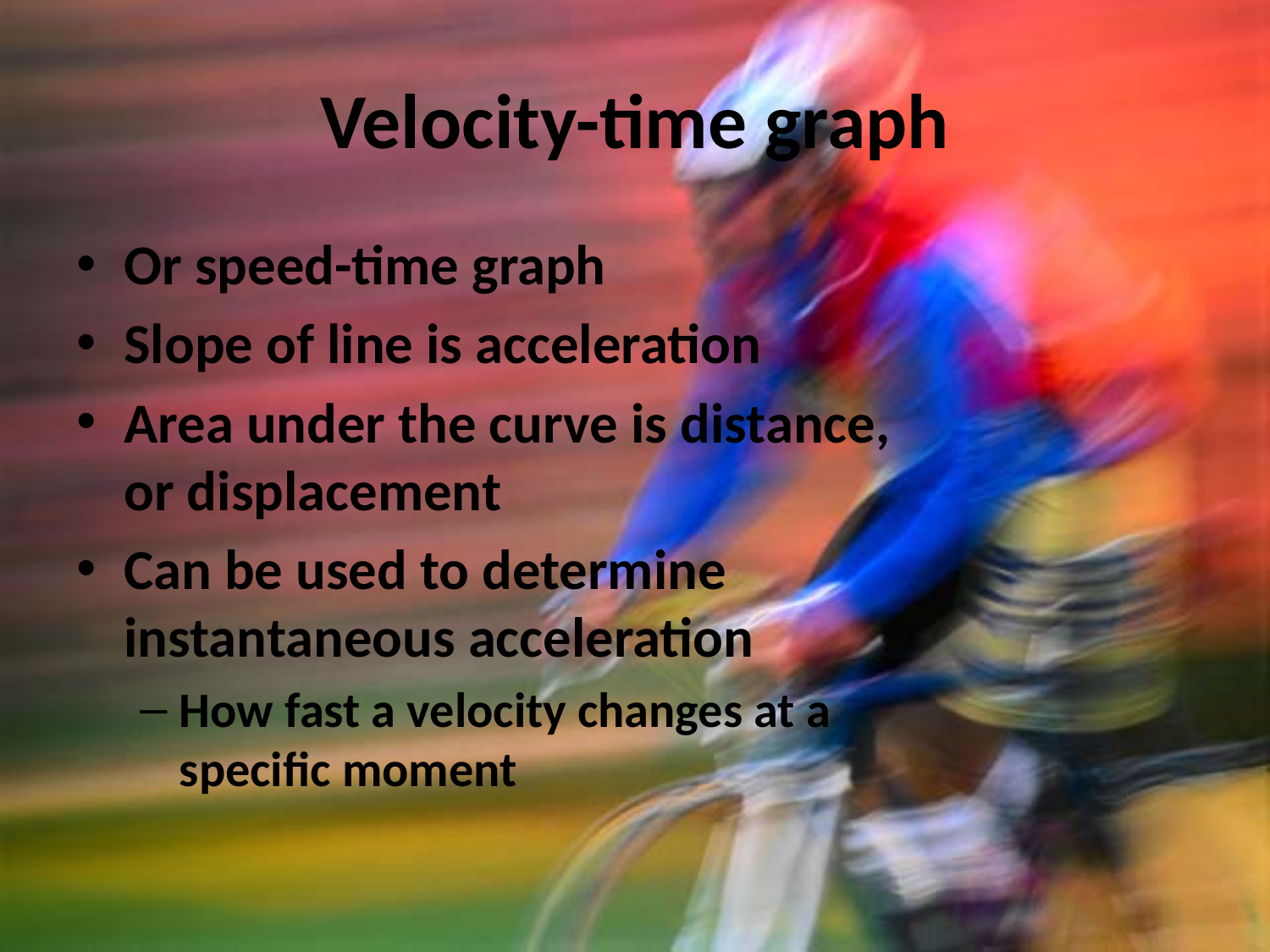

# Velocity-time graph
Or speed-time graph
Slope of line is acceleration
Area under the curve is distance, or displacement
Can be used to determine instantaneous acceleration
How fast a velocity changes at a specific moment